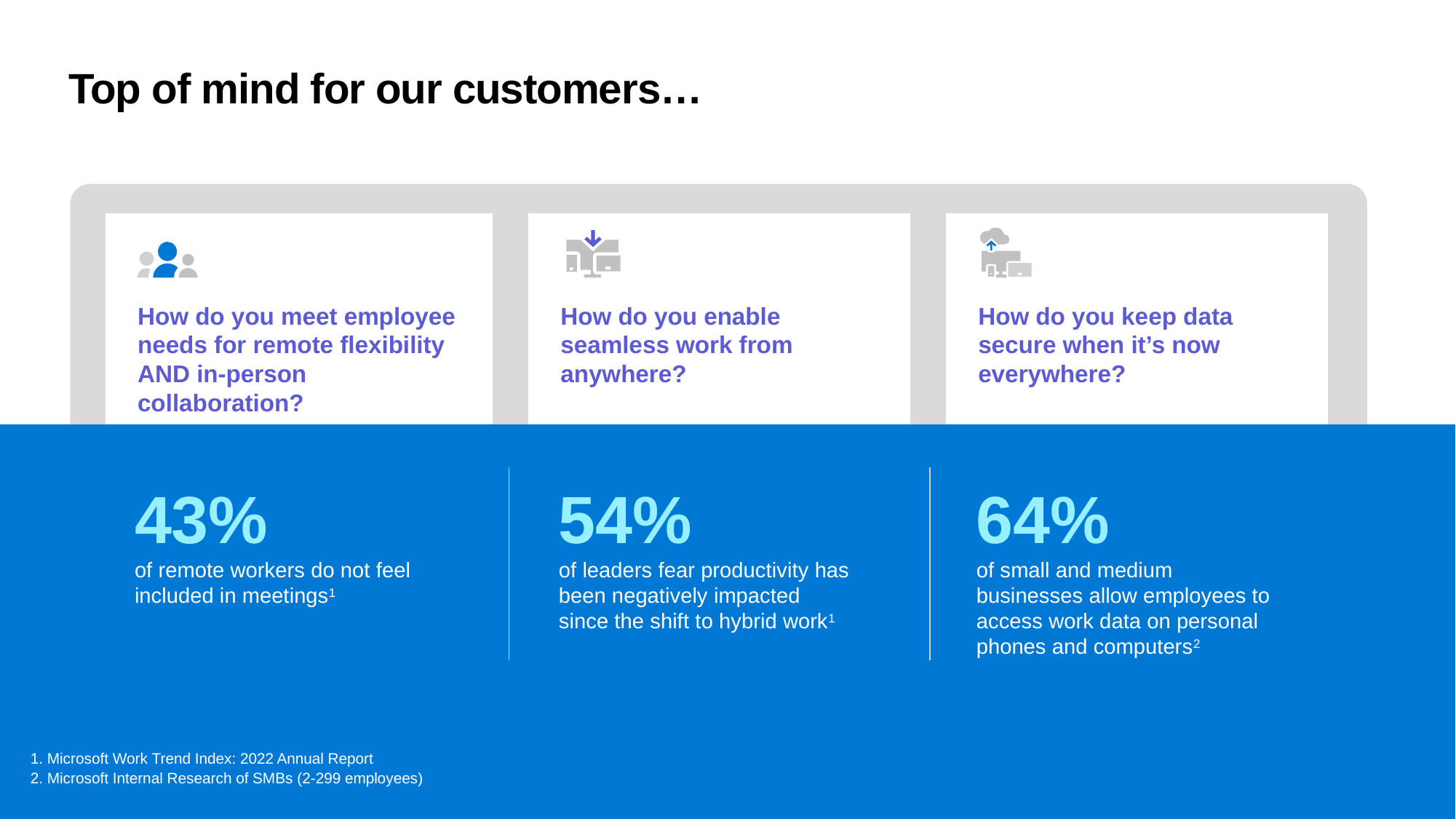

# Top of mind for our customers…

How do you meet employee needs for remote flexibility AND in-person collaboration?

How do you enable seamless work from anywhere?

How do you keep data secure when it’s now everywhere?

43%
of remote workers do not feel included in meetings1
54%
of leaders fear productivity has been negatively impacted since the shift to hybrid work1
64%
of small and medium businesses allow employees to access work data on personal phones and computers2
1. Microsoft Work Trend Index: 2022 Annual Report
2. Microsoft Internal Research of SMBs (2-299 employees)